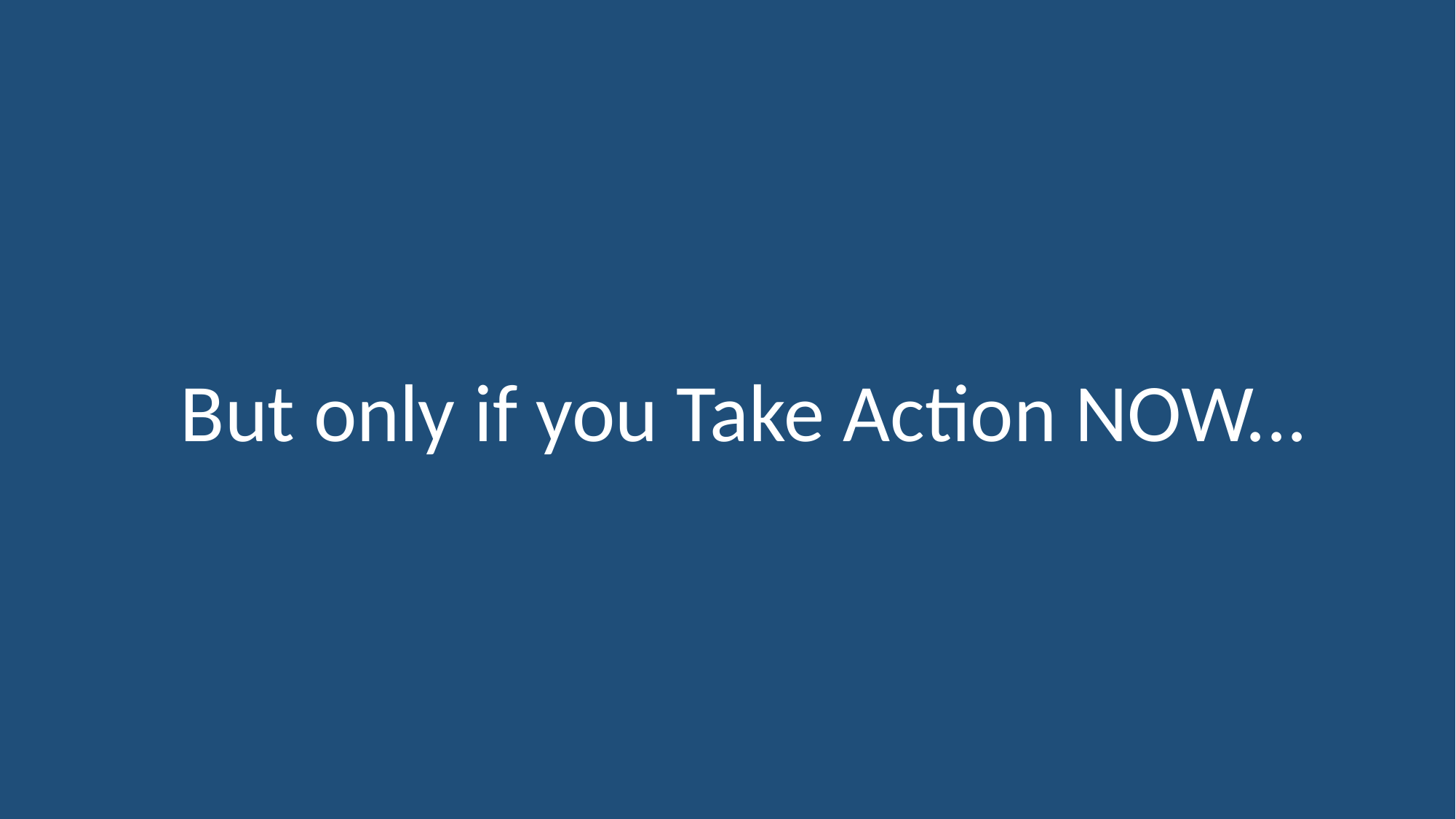

But only if you Take Action NOW...